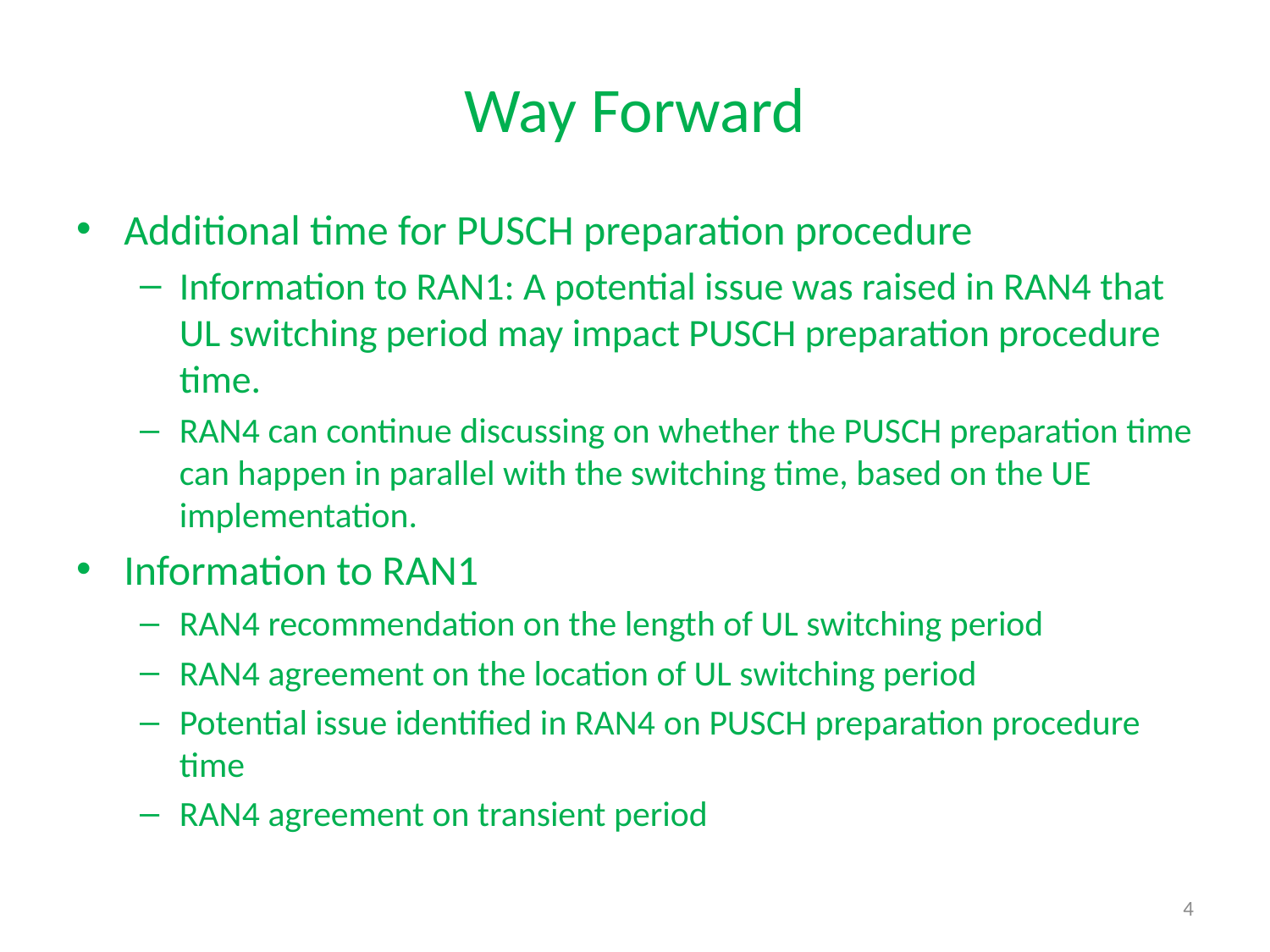

# Way Forward
Additional time for PUSCH preparation procedure
Information to RAN1: A potential issue was raised in RAN4 that UL switching period may impact PUSCH preparation procedure time.
RAN4 can continue discussing on whether the PUSCH preparation time can happen in parallel with the switching time, based on the UE implementation.
Information to RAN1
RAN4 recommendation on the length of UL switching period
RAN4 agreement on the location of UL switching period
Potential issue identified in RAN4 on PUSCH preparation procedure time
RAN4 agreement on transient period

4